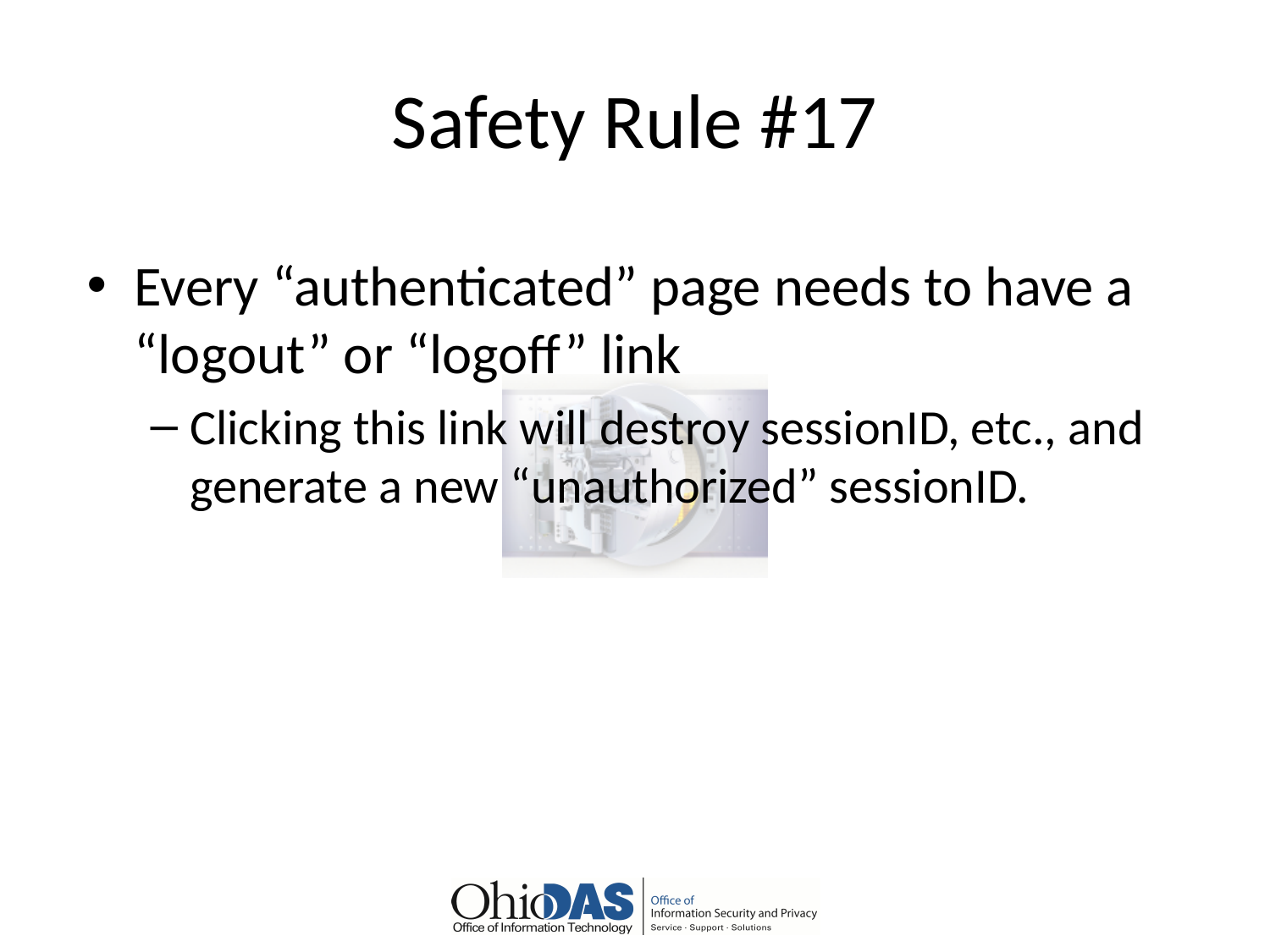

# Safety Rule #17
Every “authenticated” page needs to have a “logout” or “logoff” link
Clicking this link will destroy sessionID, etc., and generate a new “unauthorized” sessionID.